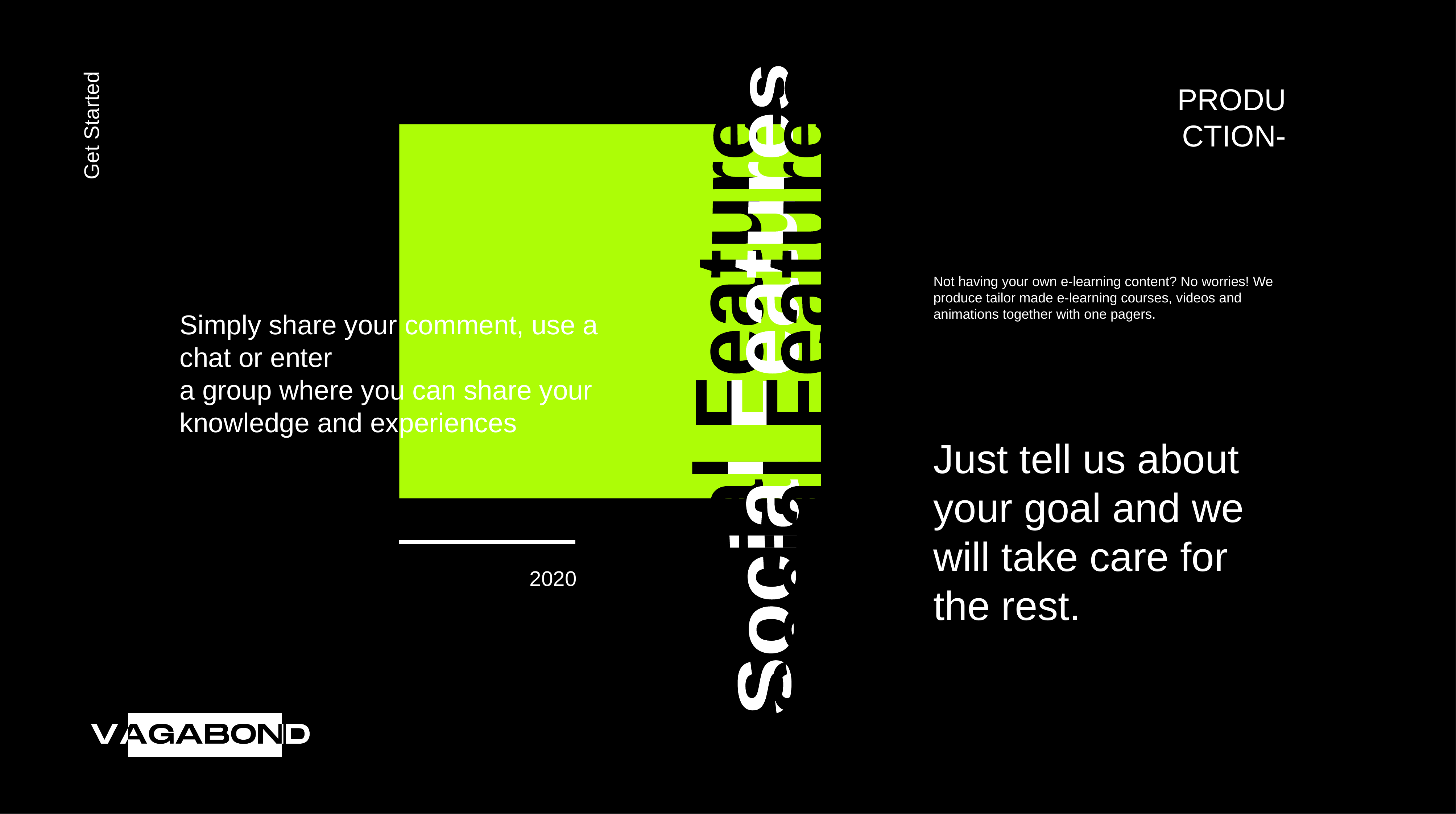

PRODUCTION-

Get Started
Not having your own e‑learning content? No worries! We produce tailor made e‑learning courses, videos and animations together with one pagers.
Simply share your comment, use a chat or enter
a group where you can share your knowledge and experiences
Social Features
Social Features
Social Features
Just tell us about your goal and we will take care for the rest.
2020